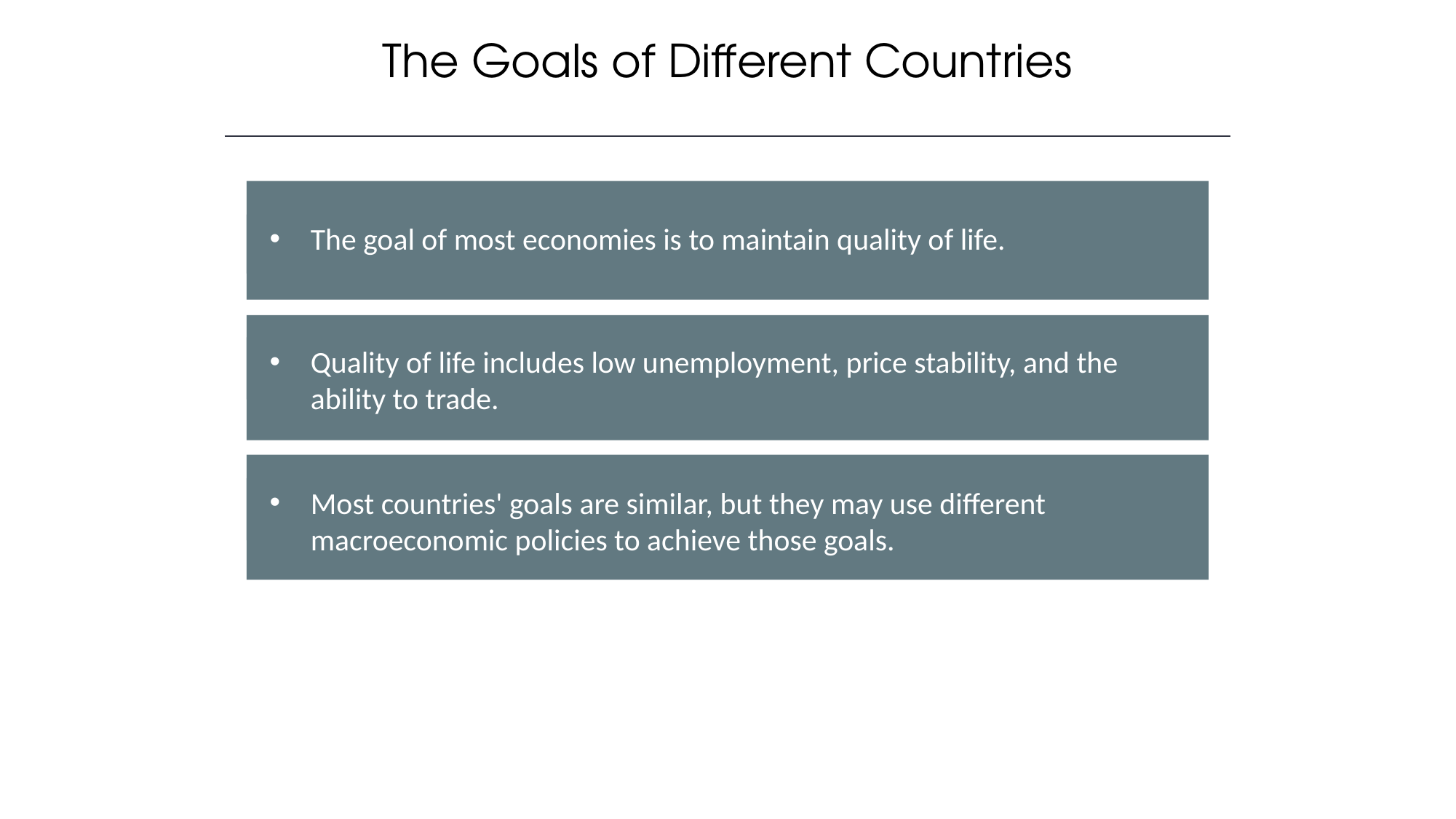

The Goals of Different Countries

The goal of most economies is to maintain quality of life.

Quality of life includes low unemployment, price stability, and the ability to trade.

Most countries' goals are similar, but they may use different macroeconomic policies to achieve those goals.